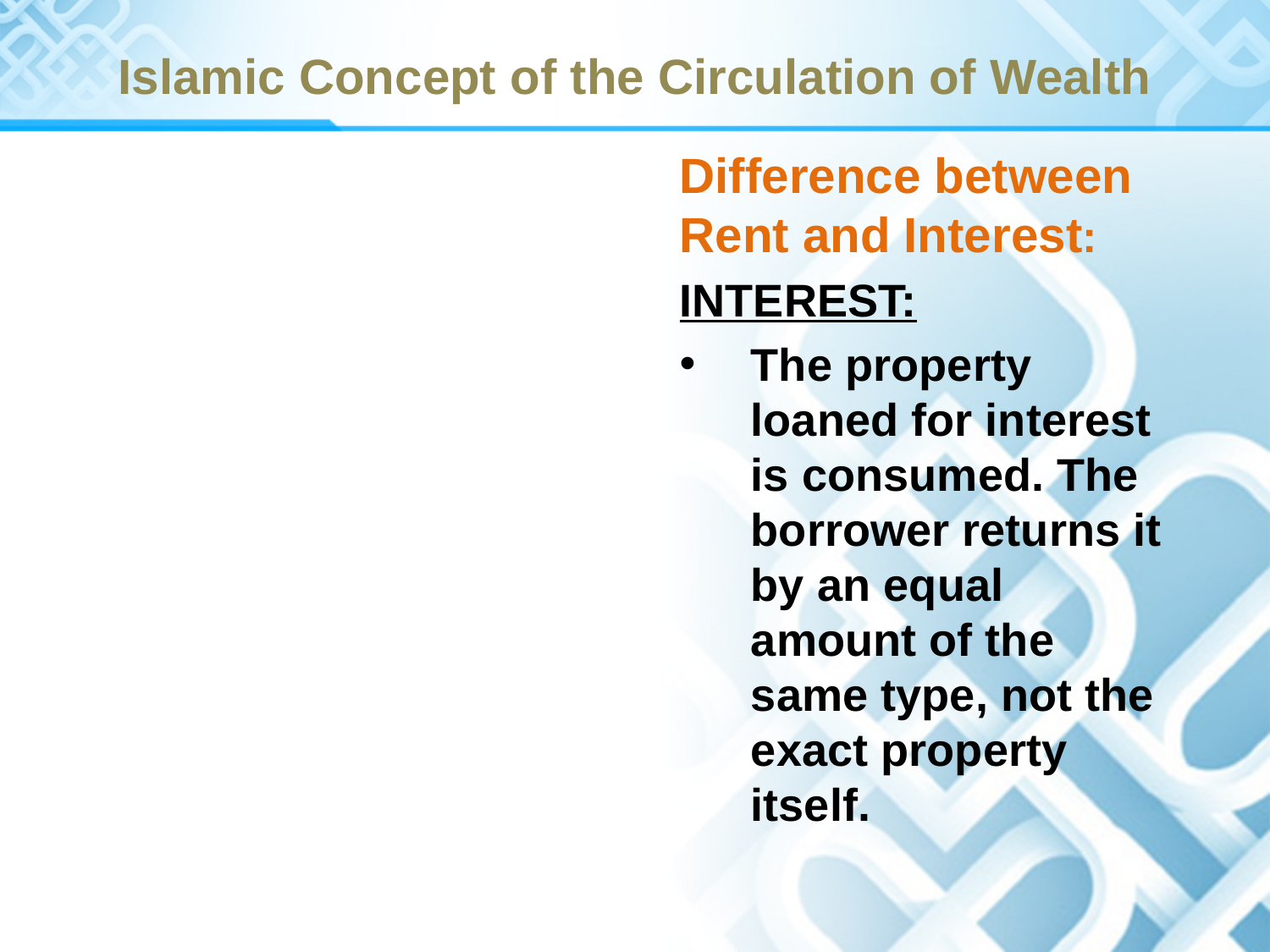

# Islamic Concept of the Circulation of Wealth
Difference between Rent and Interest:
INTEREST:
The property loaned for interest is consumed. The borrower returns it by an equal amount of the same type, not the exact property itself.